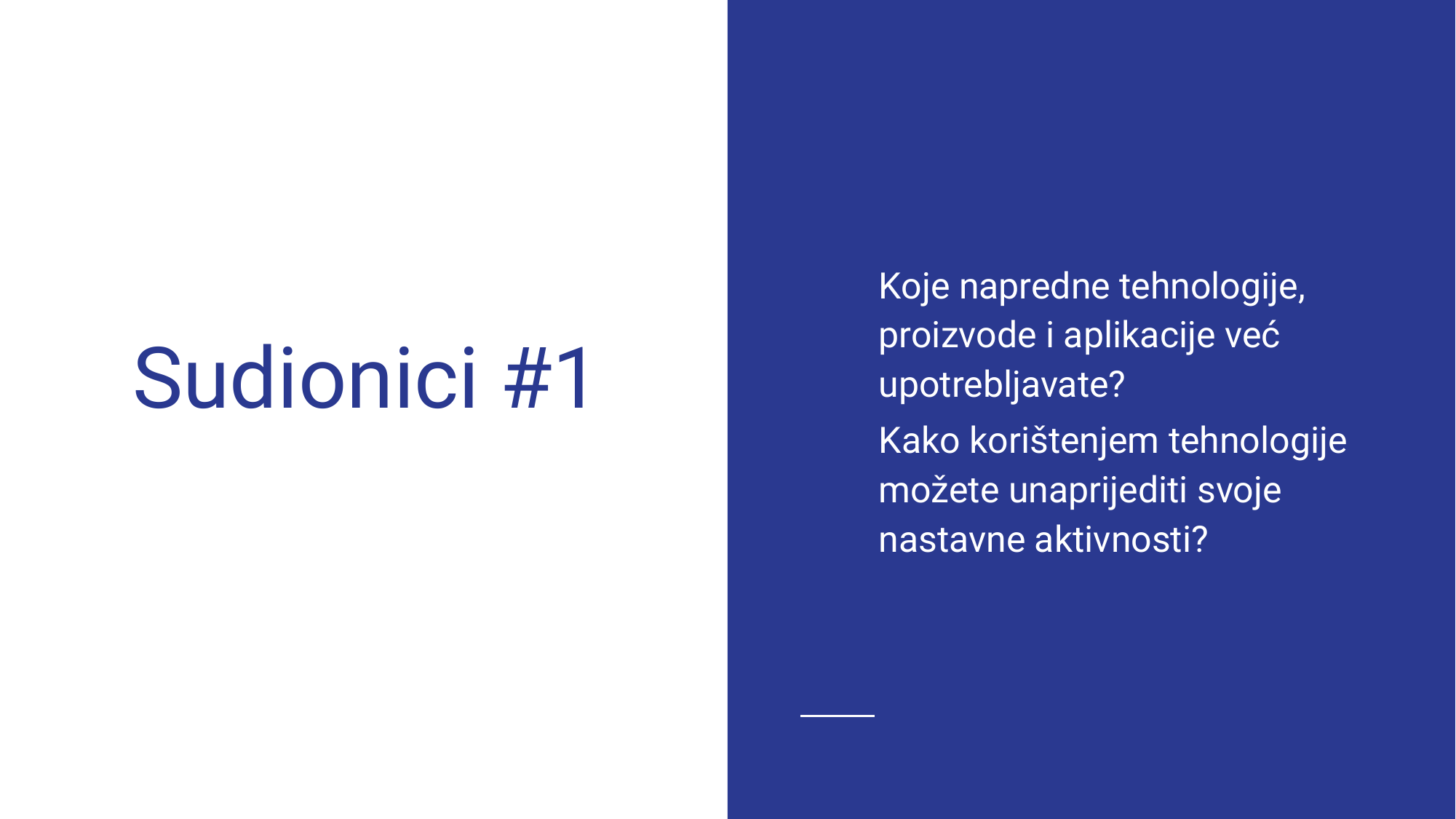

Koje napredne tehnologije, proizvode i aplikacije već upotrebljavate?
Kako korištenjem tehnologije možete unaprijediti svoje nastavne aktivnosti?
# Sudionici #1